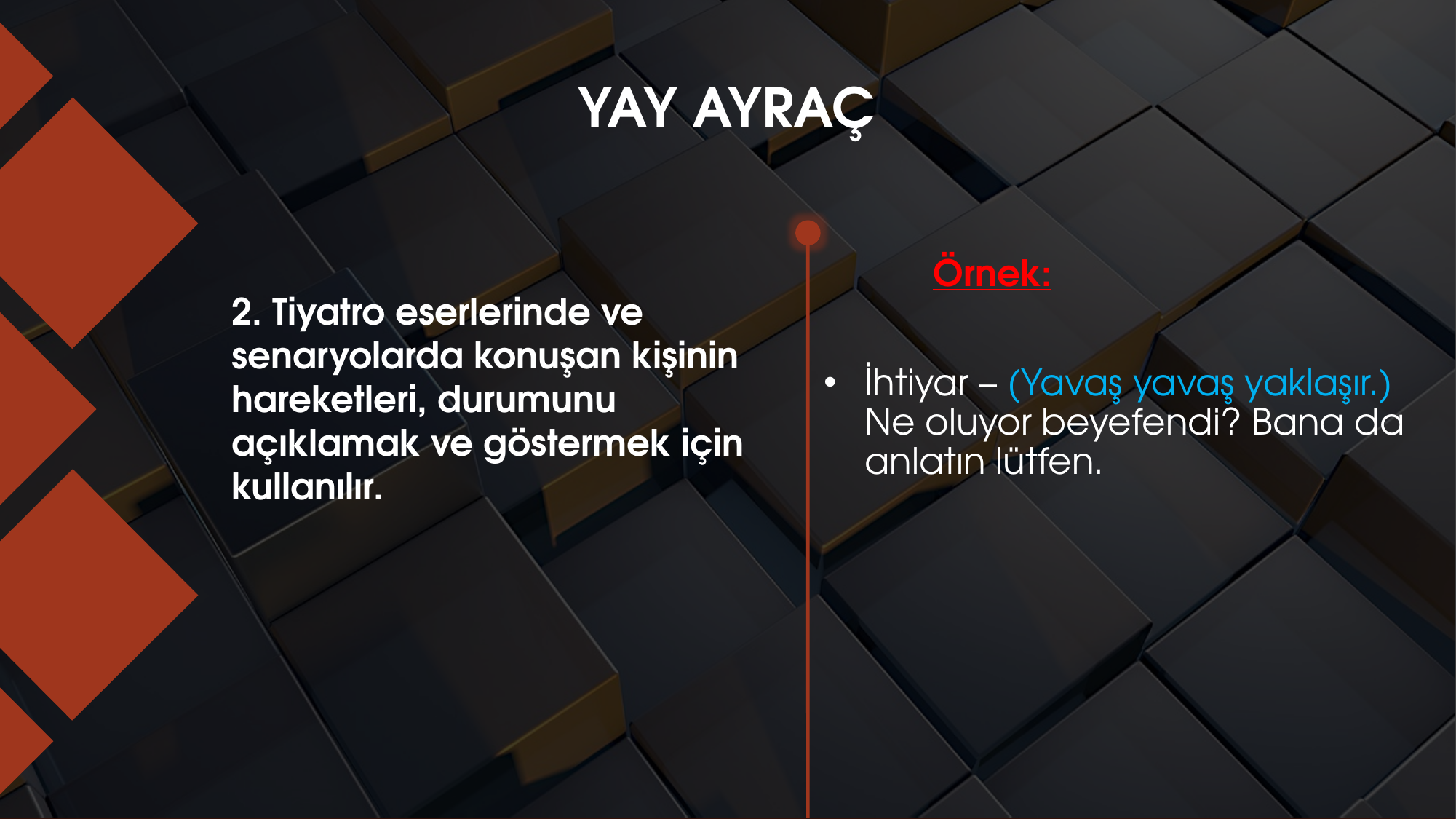

# YAY AYRAÇ

	Örnek:

İhtiyar – (Yavaş yavaş yaklaşır.) Ne oluyor beyefendi? Bana da anlatın lütfen.
2. Tiyatro eserlerinde ve senaryolarda konuşan kişinin hareketleri, durumunu açıklamak ve göstermek için kullanılır.